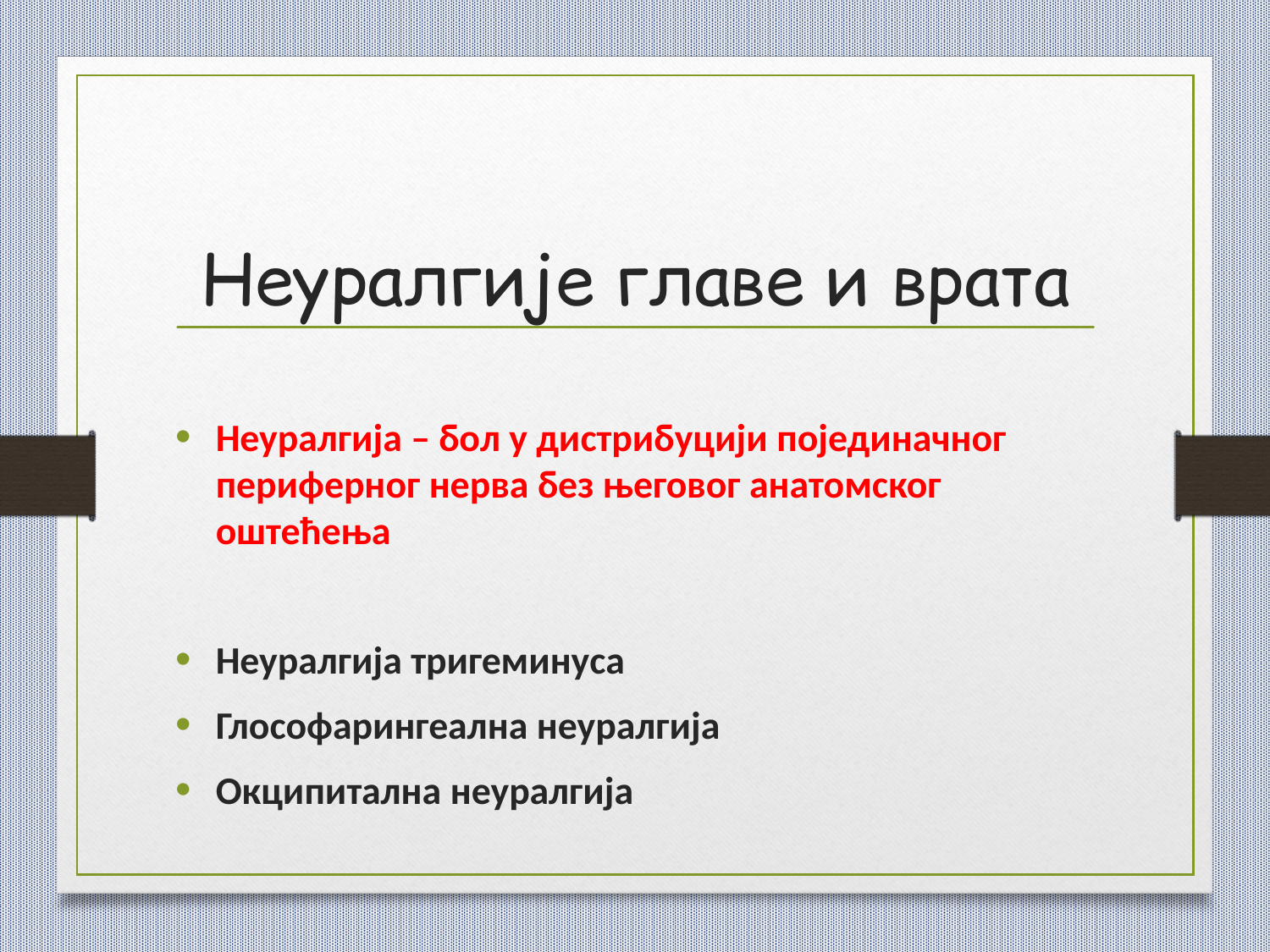

# Неуралгије главе и врата

Неуралгија – бол у дистрибуцији појединачног периферног нерва без његовог анатомског оштећења

Неуралгија тригеминуса
Глософарингеална неуралгија
Окципитална неуралгија